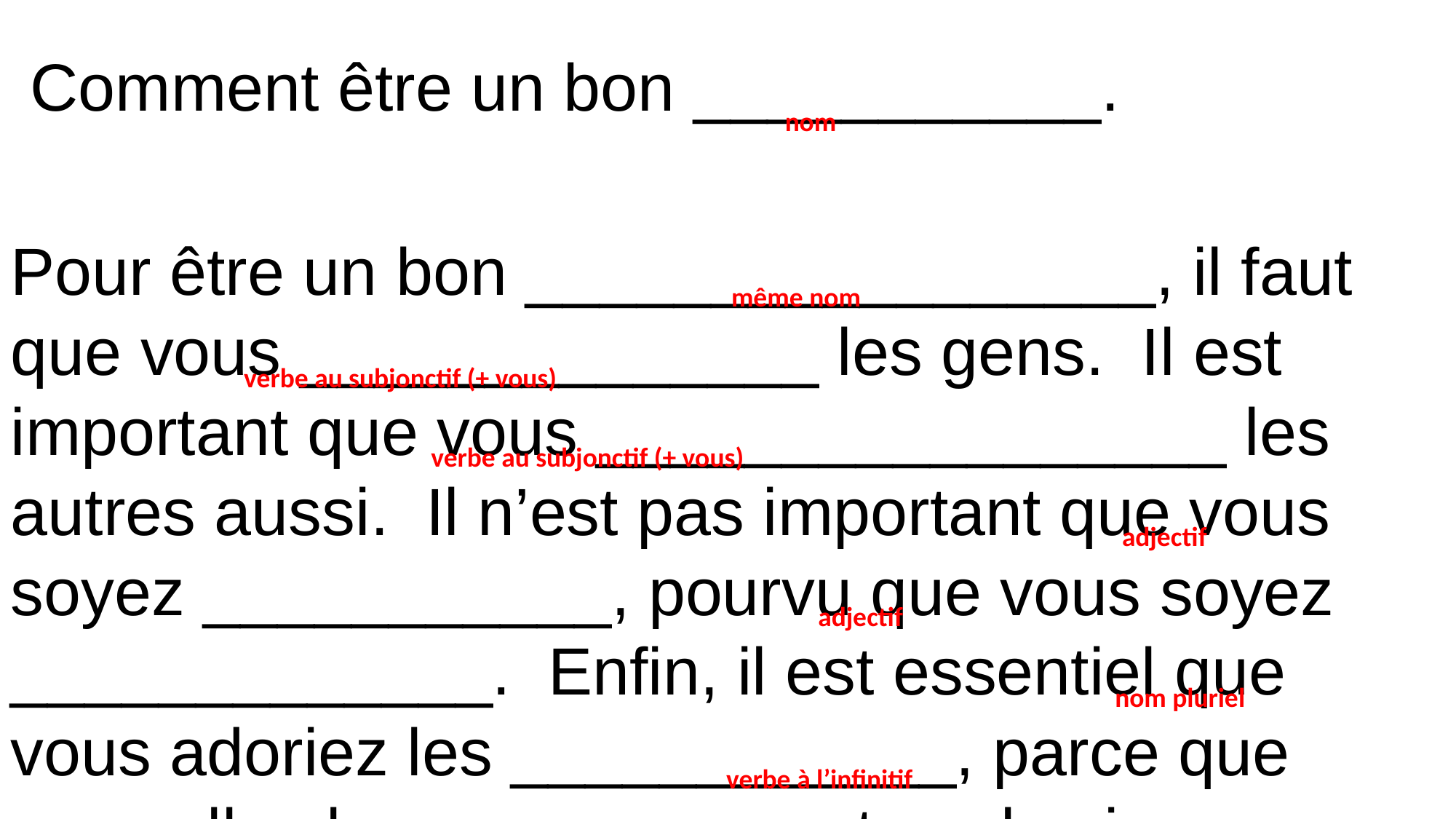

Comment être un bon ___________.
nom
Pour être un bon _________________, il faut que vous ______________ les gens.  Il est important que vous _________________ les autres aussi.  Il n’est pas important que vous soyez ___________, pourvu que vous soyez _____________.  Enfin, il est essentiel que vous adoriez les ____________, parce que vous allez les ___________ tous les jours.
même nom
verbe au subjonctif (+ vous)
verbe au subjonctif (+ vous)
adjectif
adjectif
nom pluriel
verbe à l’infinitif